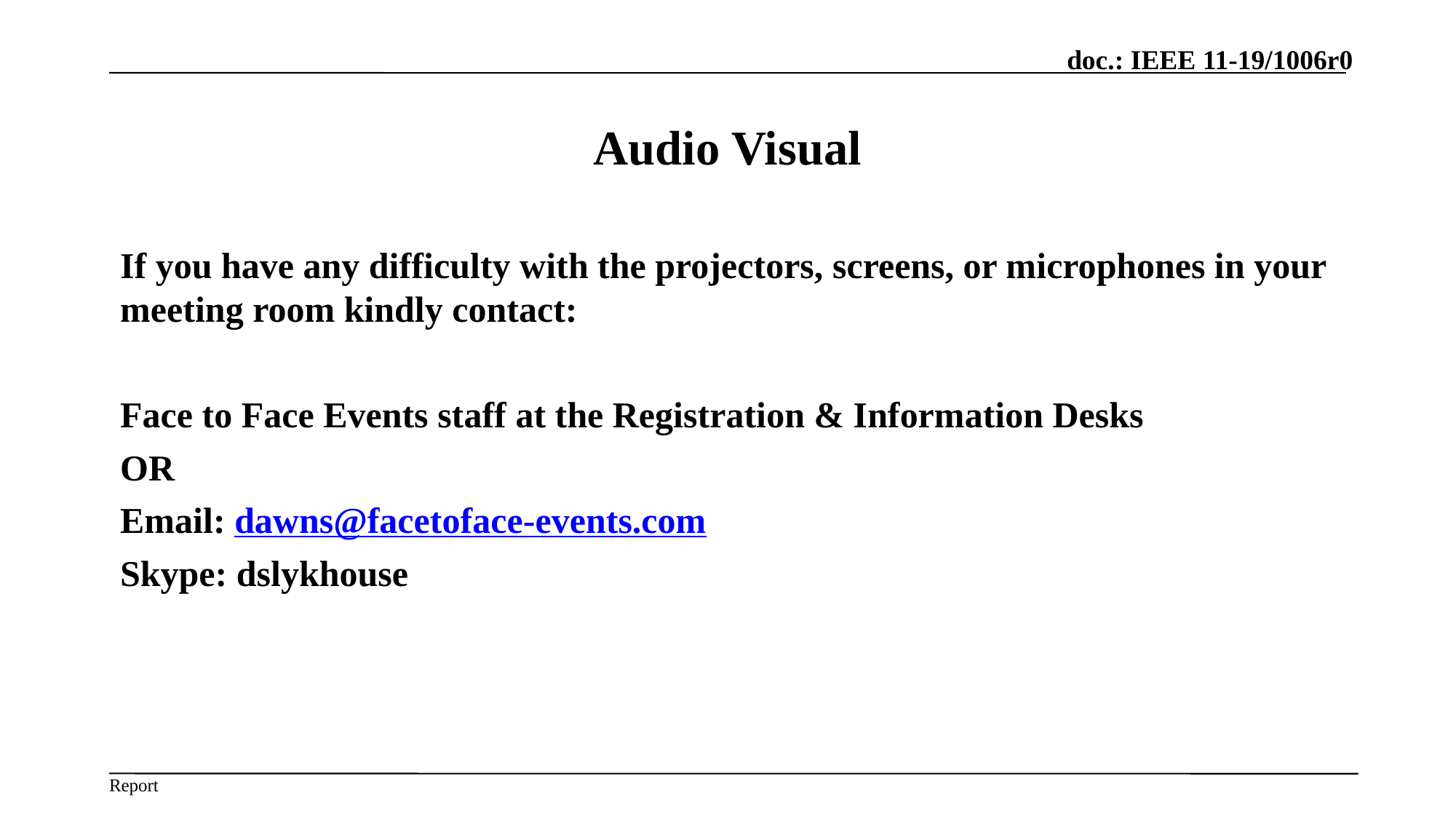

# Audio Visual
If you have any difficulty with the projectors, screens, or microphones in your meeting room kindly contact:

Face to Face Events staff at the Registration & Information Desks
OR
Email: dawns@facetoface-events.com
Skype: dslykhouse